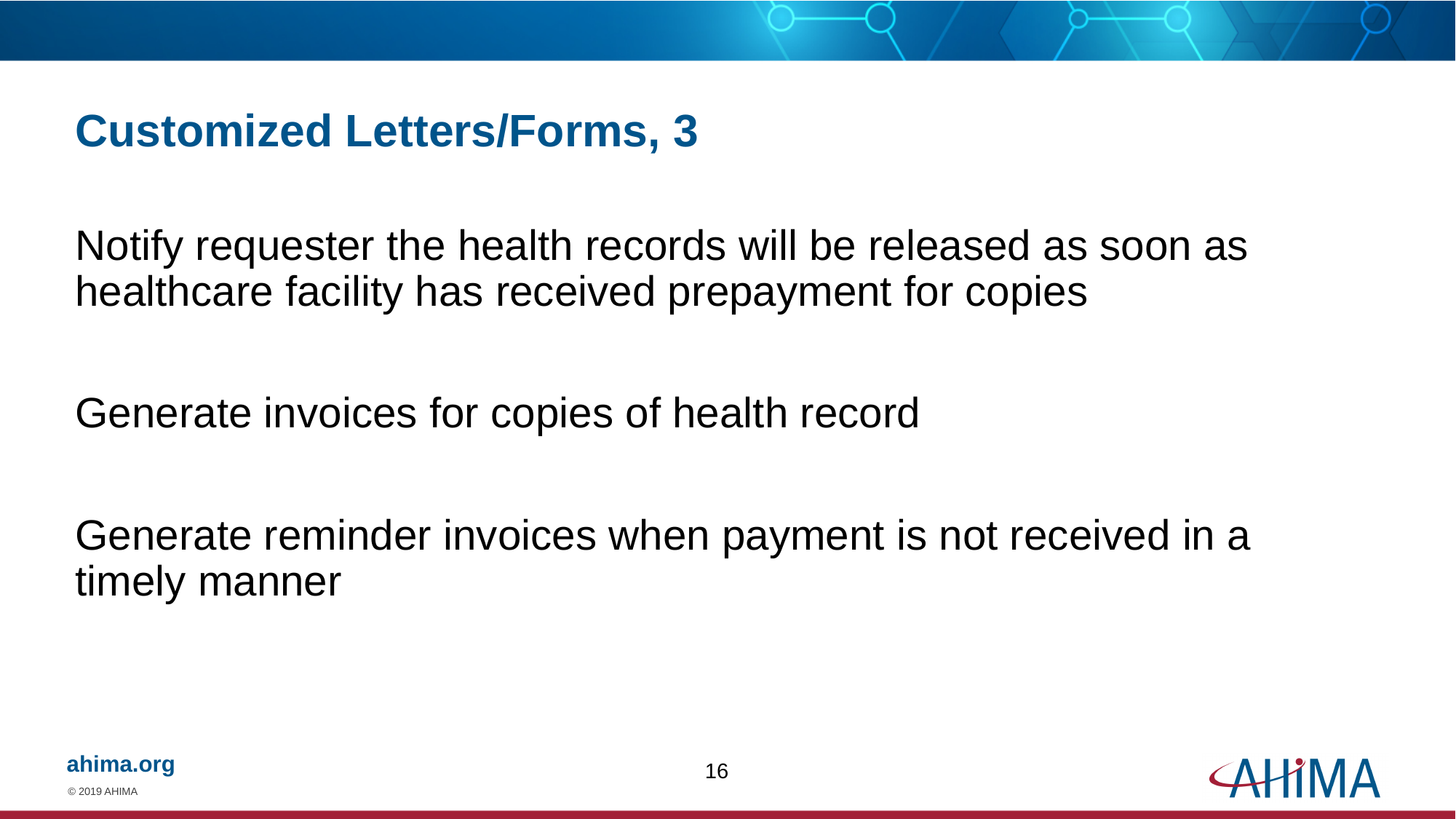

# Customized Letters/Forms, 3
Notify requester the health records will be released as soon as healthcare facility has received prepayment for copies

Generate invoices for copies of health record

Generate reminder invoices when payment is not received in a timely manner